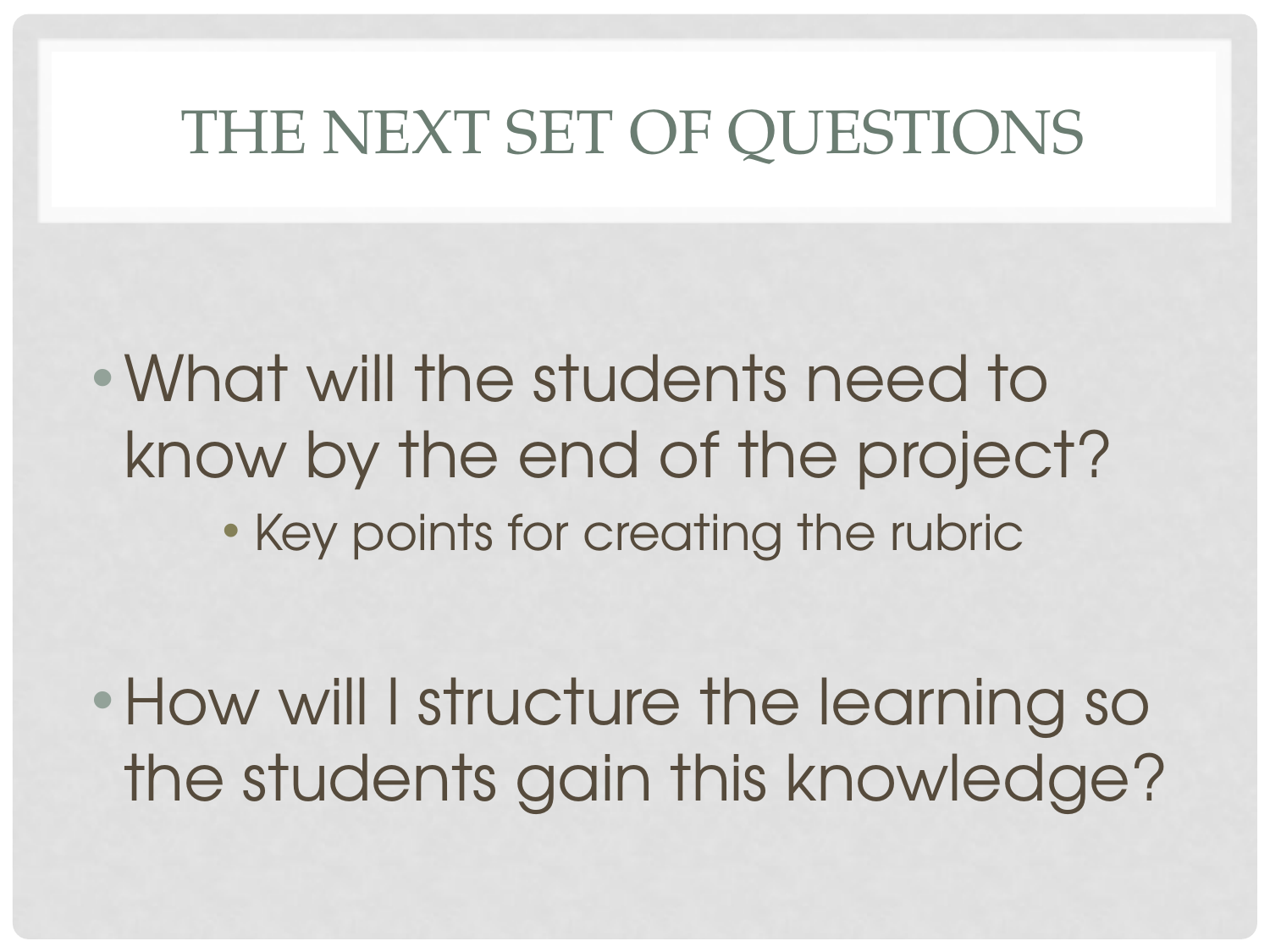

# The Next set of questions

What will the students need to know by the end of the project?
Key points for creating the rubric

How will I structure the learning so the students gain this knowledge?